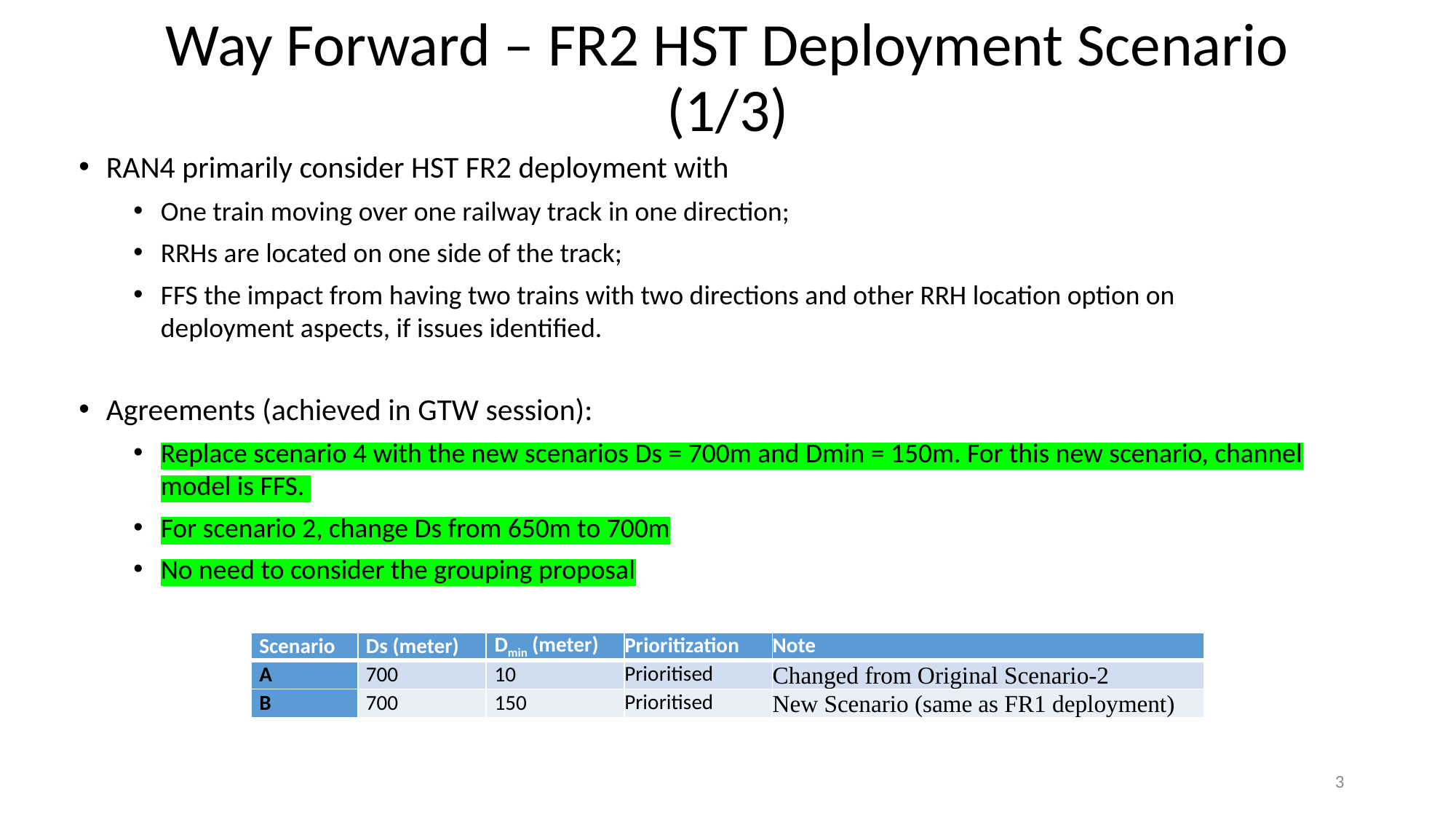

# Way Forward – FR2 HST Deployment Scenario (1/3)
RAN4 primarily consider HST FR2 deployment with
One train moving over one railway track in one direction;
RRHs are located on one side of the track;
FFS the impact from having two trains with two directions and other RRH location option on deployment aspects, if issues identified.

Agreements (achieved in GTW session):
Replace scenario 4 with the new scenarios Ds = 700m and Dmin = 150m. For this new scenario, channel model is FFS.
For scenario 2, change Ds from 650m to 700m
No need to consider the grouping proposal
| Scenario | Ds (meter) | Dmin (meter) | Prioritization | Note |
| --- | --- | --- | --- | --- |
| A | 700 | 10 | Prioritised | Changed from Original Scenario-2 |
| B | 700 | 150 | Prioritised | New Scenario (same as FR1 deployment) |
3